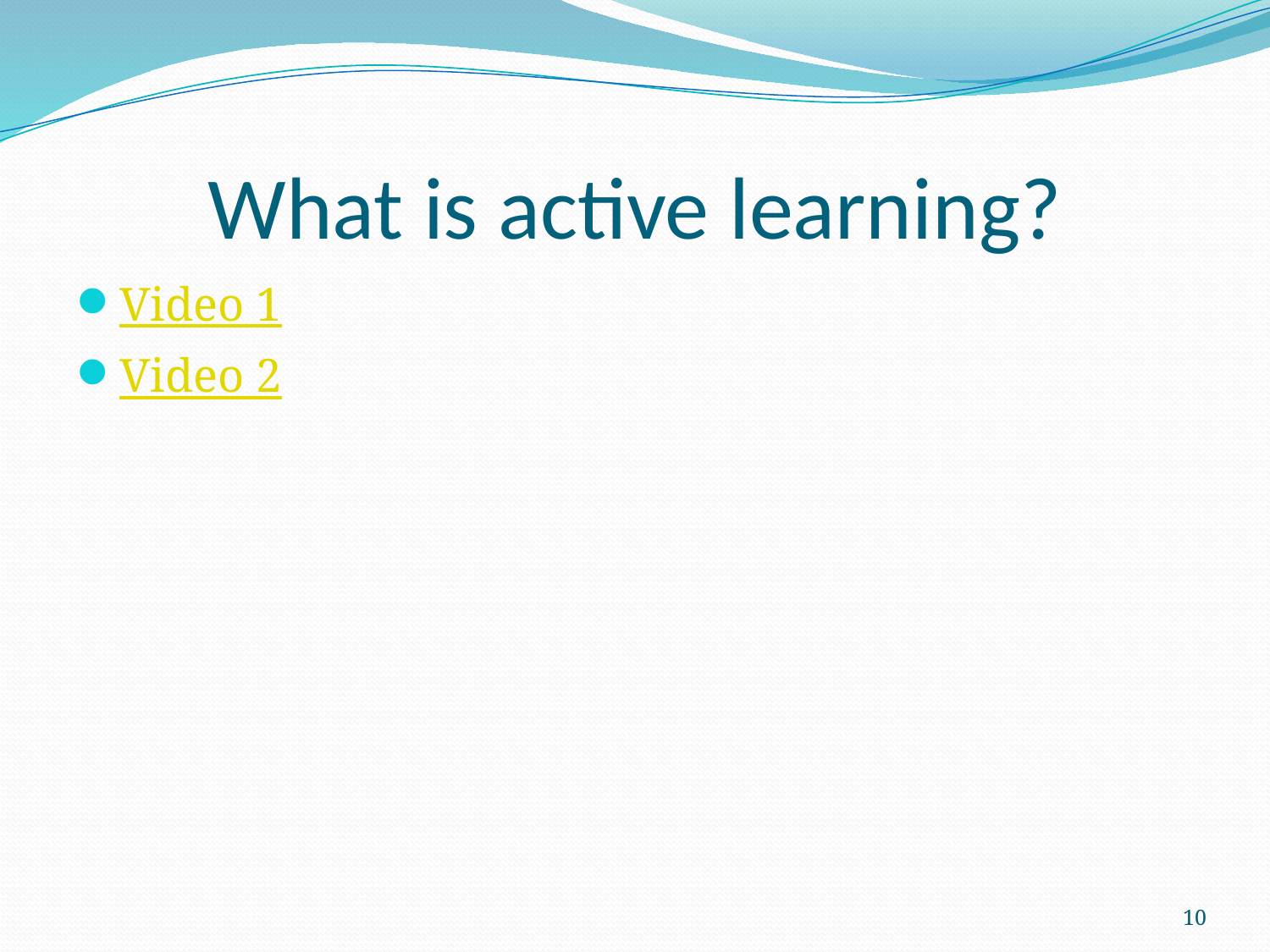

# What is active learning?
Video 1
Video 2
10